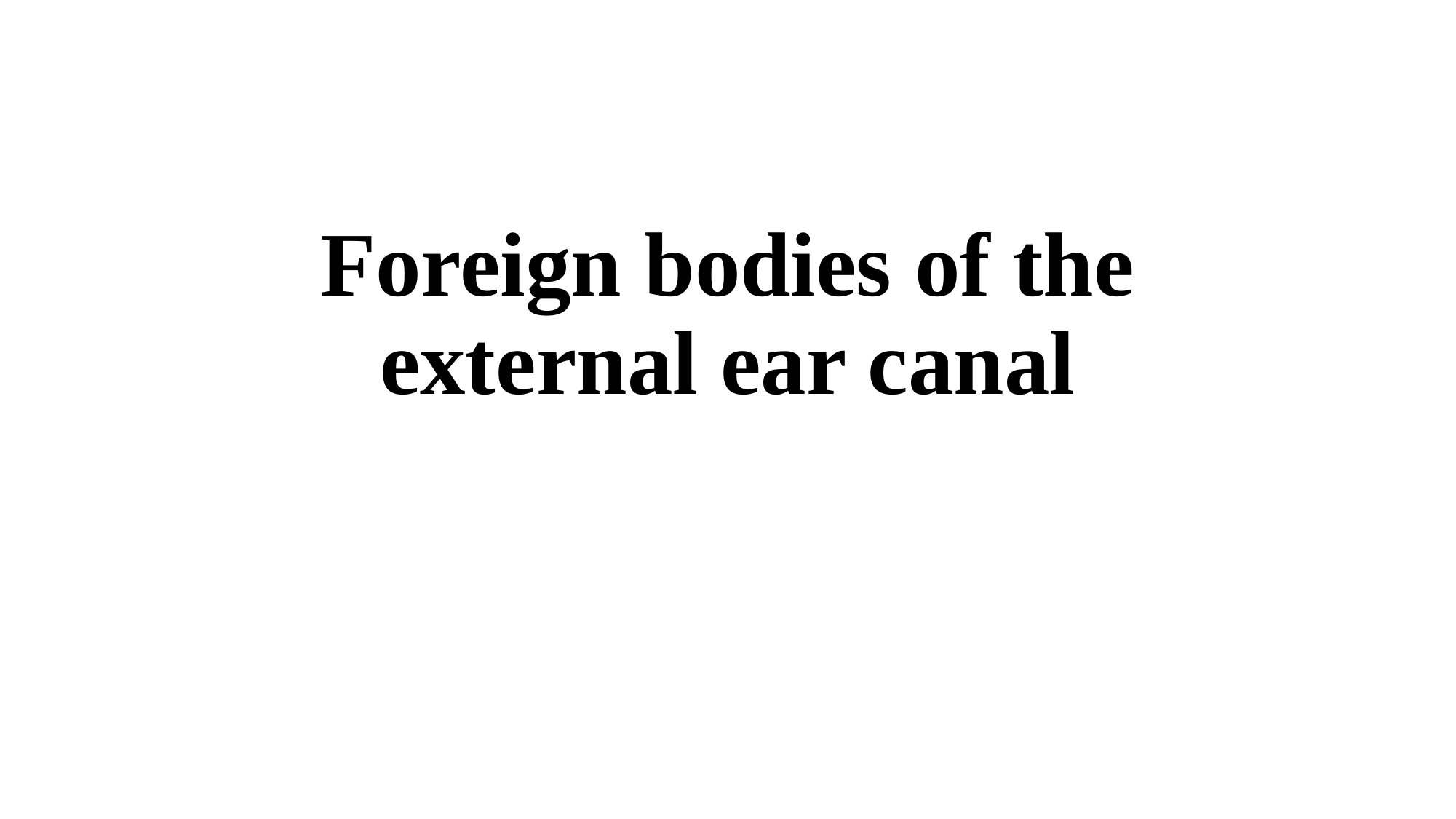

# Foreign bodies of the external ear canal